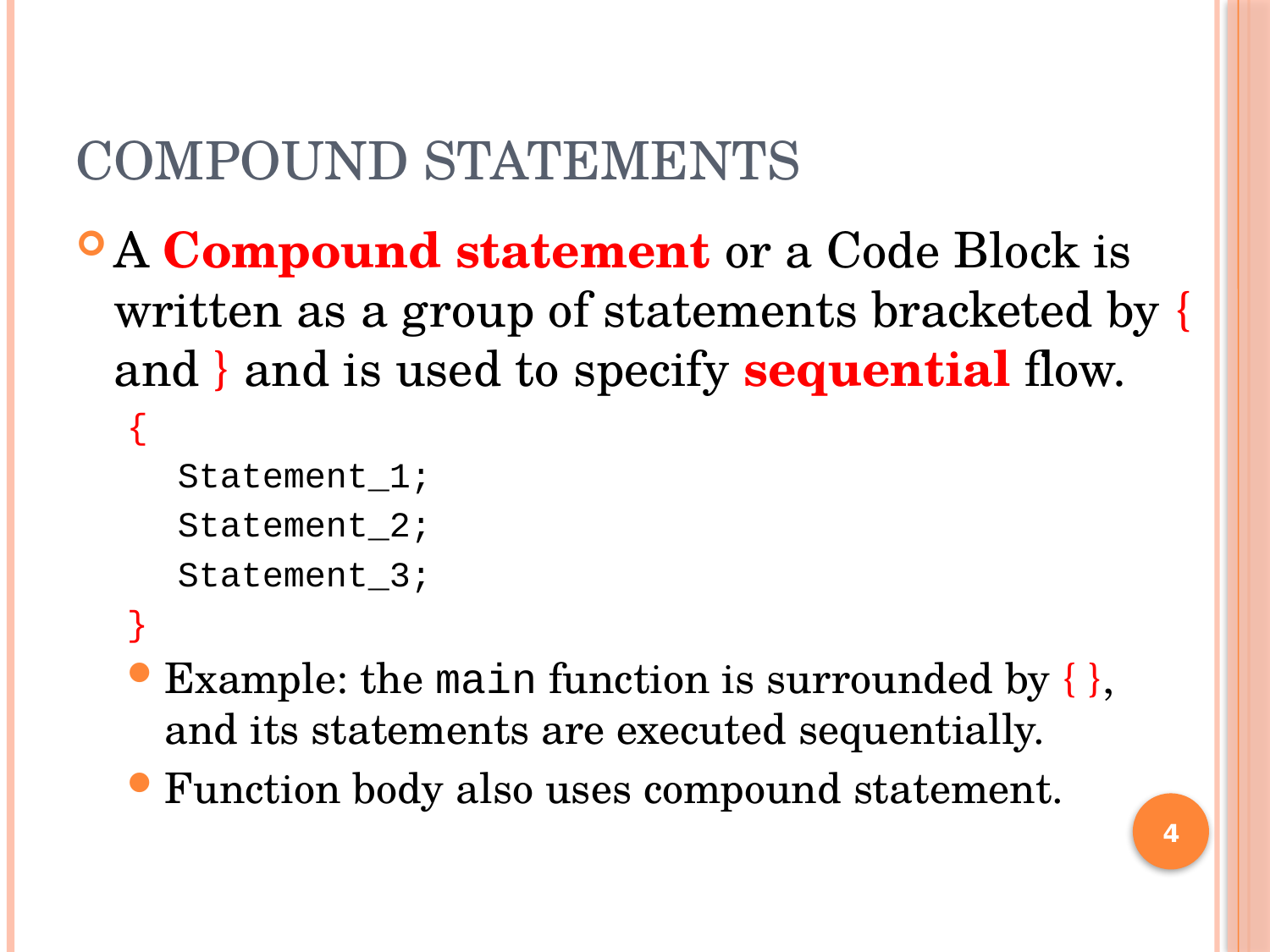

# Compound Statements
A Compound statement or a Code Block is written as a group of statements bracketed by { and } and is used to specify sequential flow.
{
Statement_1;
Statement_2;
Statement_3;
}
Example: the main function is surrounded by { }, and its statements are executed sequentially.
Function body also uses compound statement.
4